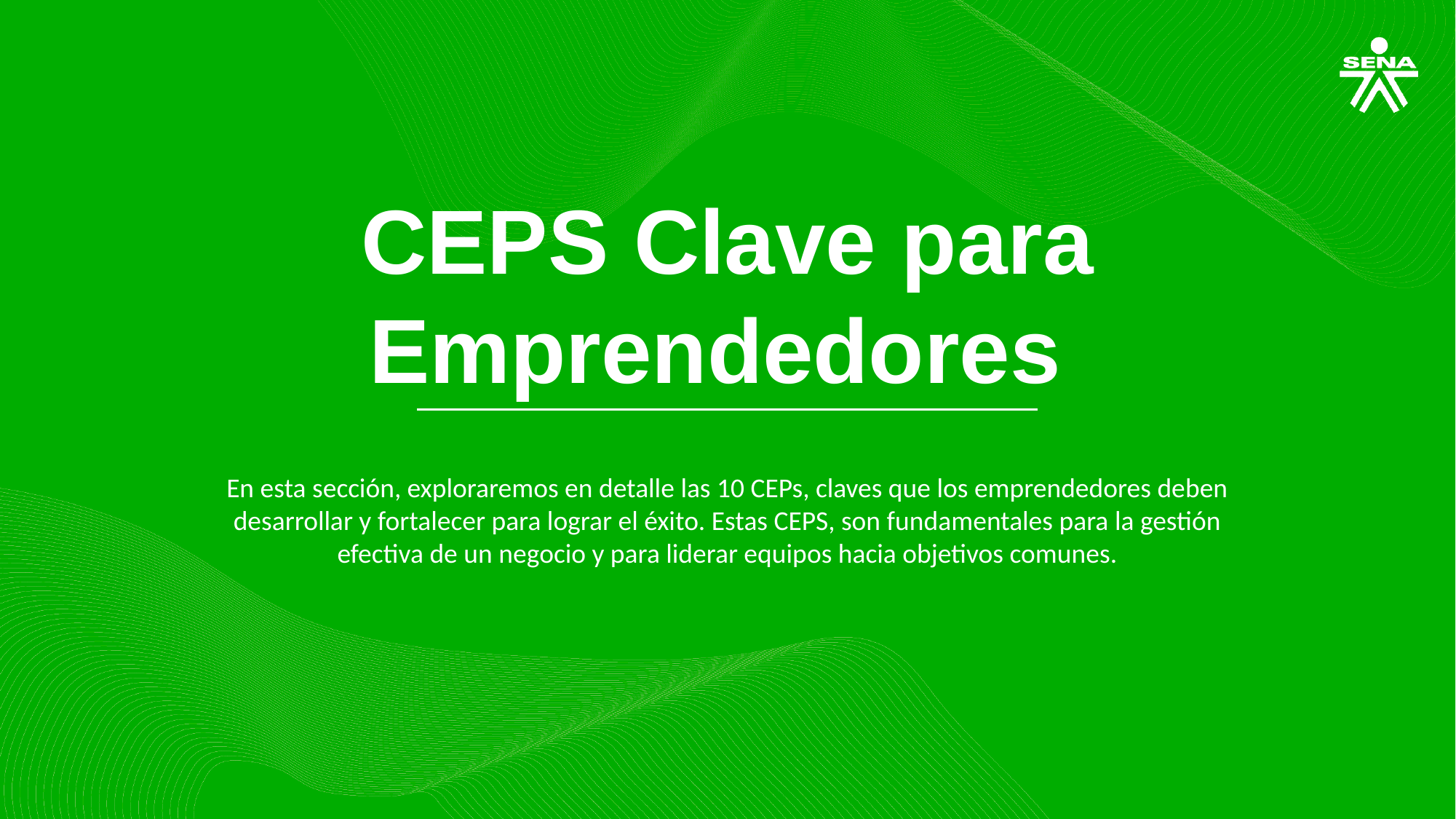

CEPS Clave para Emprendedores
En esta sección, exploraremos en detalle las 10 CEPs, claves que los emprendedores deben desarrollar y fortalecer para lograr el éxito. Estas CEPS, son fundamentales para la gestión efectiva de un negocio y para liderar equipos hacia objetivos comunes.